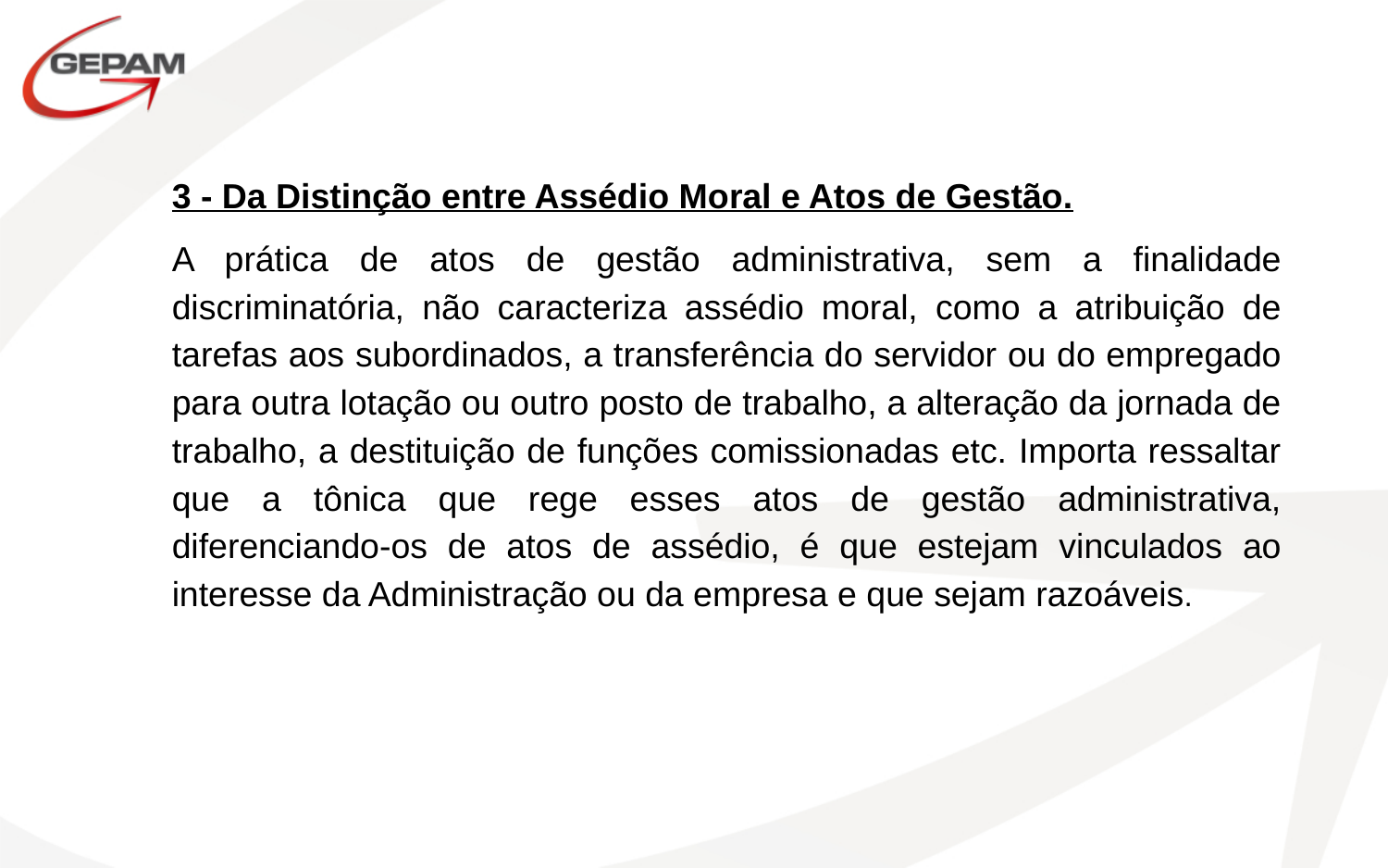

3 - Da Distinção entre Assédio Moral e Atos de Gestão.
A prática de atos de gestão administrativa, sem a finalidade discriminatória, não caracteriza assédio moral, como a atribuição de tarefas aos subordinados, a transferência do servidor ou do empregado para outra lotação ou outro posto de trabalho, a alteração da jornada de trabalho, a destituição de funções comissionadas etc. Importa ressaltar que a tônica que rege esses atos de gestão administrativa, diferenciando-os de atos de assédio, é que estejam vinculados ao interesse da Administração ou da empresa e que sejam razoáveis.